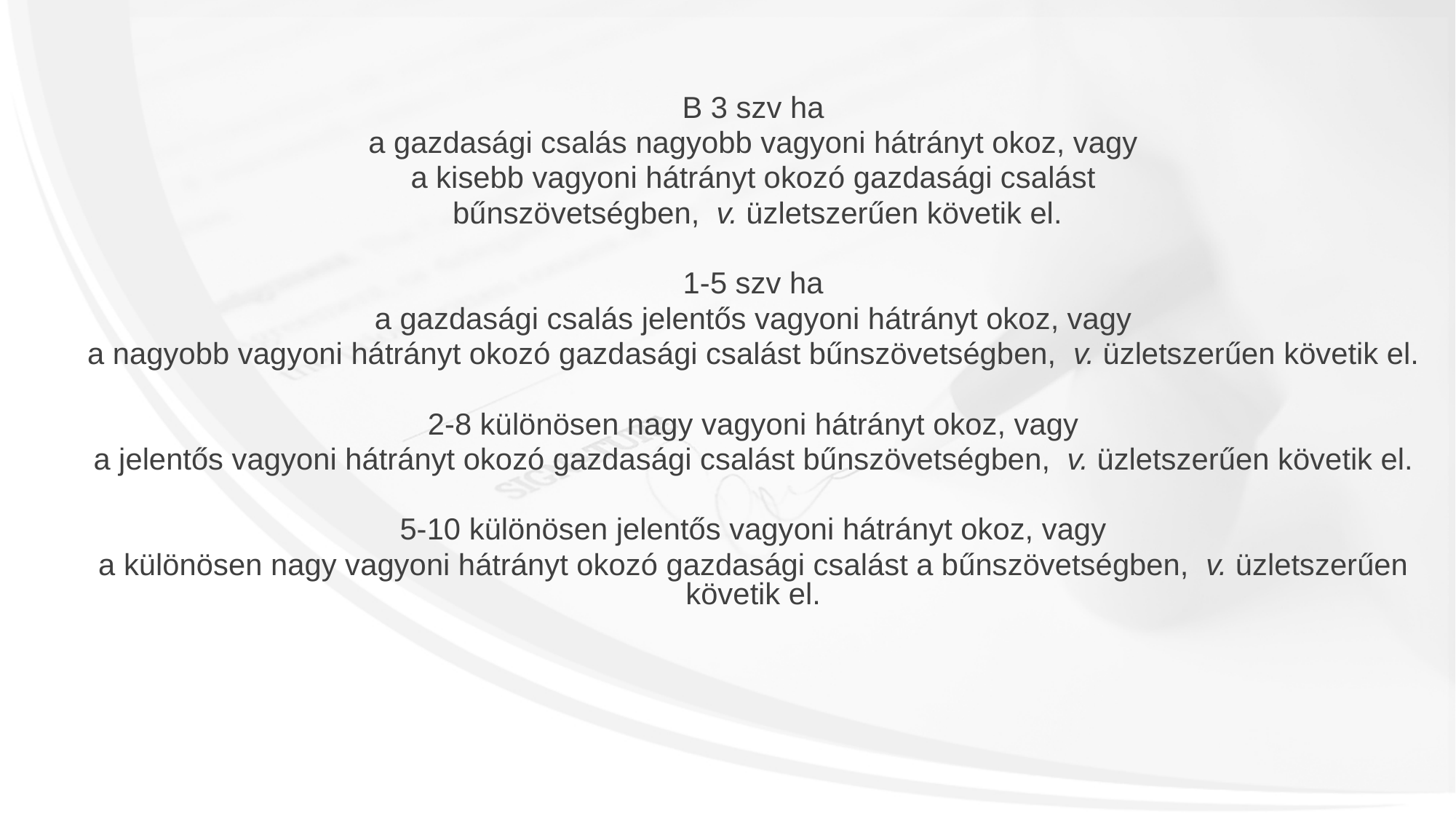

B 3 szv ha
a gazdasági csalás nagyobb vagyoni hátrányt okoz, vagy
a kisebb vagyoni hátrányt okozó gazdasági csalást
 bűnszövetségben,  v. üzletszerűen követik el.

1-5 szv ha
a gazdasági csalás jelentős vagyoni hátrányt okoz, vagy
a nagyobb vagyoni hátrányt okozó gazdasági csalást bűnszövetségben,  v. üzletszerűen követik el.

2-8 különösen nagy vagyoni hátrányt okoz, vagy
a jelentős vagyoni hátrányt okozó gazdasági csalást bűnszövetségben,  v. üzletszerűen követik el.

5-10 különösen jelentős vagyoni hátrányt okoz, vagy
a különösen nagy vagyoni hátrányt okozó gazdasági csalást a bűnszövetségben,  v. üzletszerűen követik el.